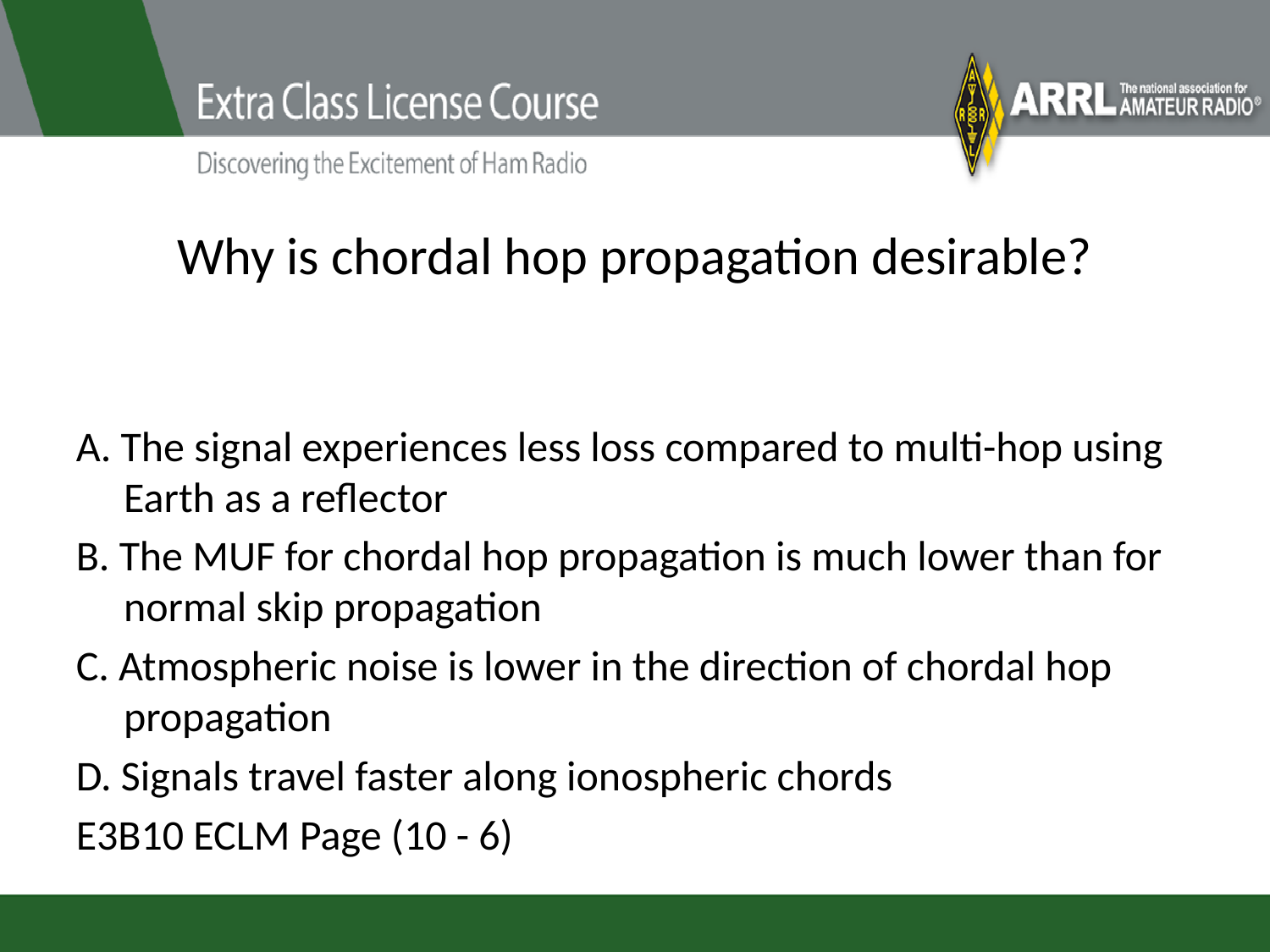

# Why is chordal hop propagation desirable?
A. The signal experiences less loss compared to multi-hop using Earth as a reflector
B. The MUF for chordal hop propagation is much lower than for normal skip propagation
C. Atmospheric noise is lower in the direction of chordal hop propagation
D. Signals travel faster along ionospheric chords
E3B10 ECLM Page (10 - 6)